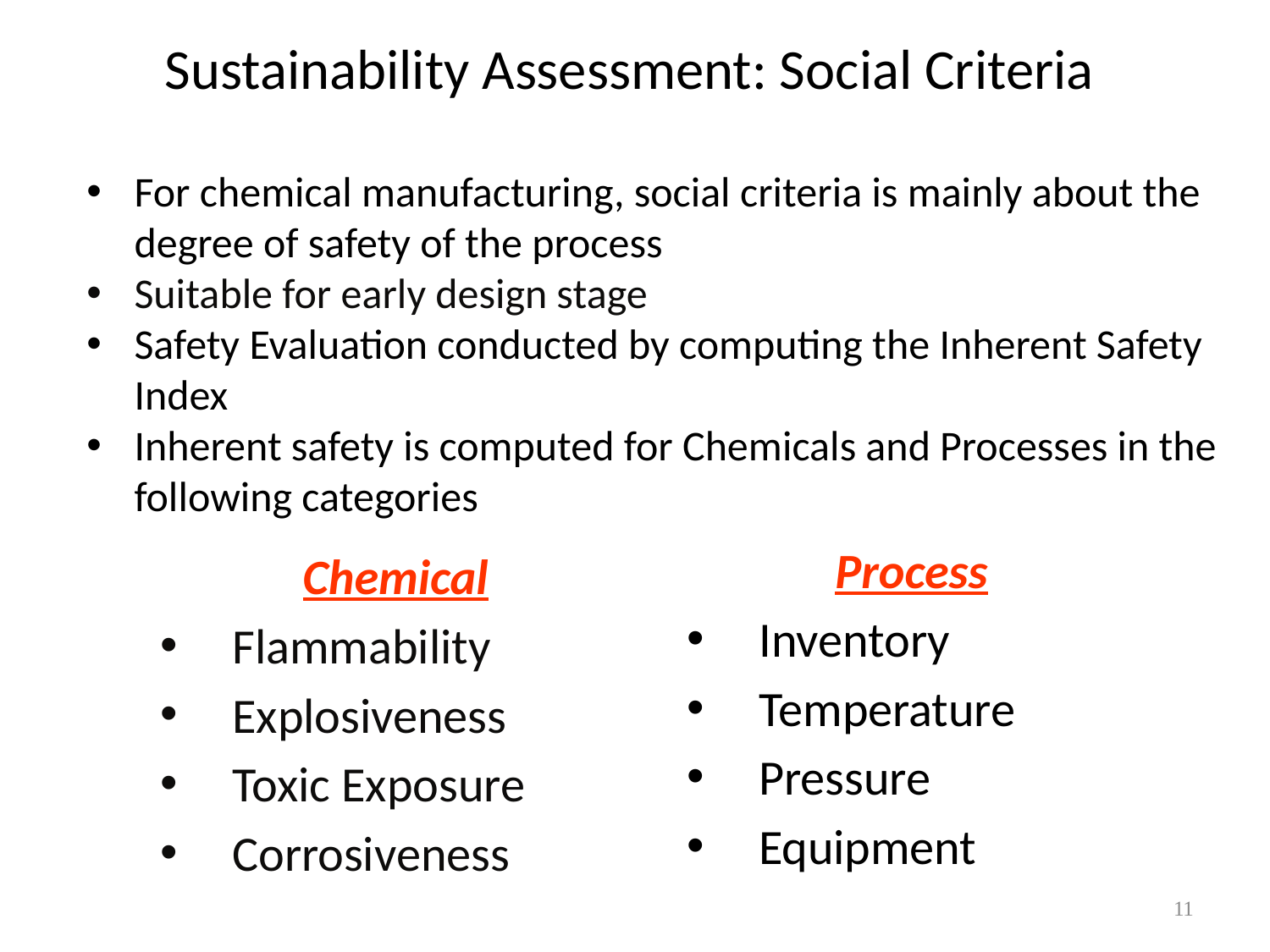

Sustainability Assessment: Social Criteria
For chemical manufacturing, social criteria is mainly about the degree of safety of the process
Suitable for early design stage
Safety Evaluation conducted by computing the Inherent Safety Index
Inherent safety is computed for Chemicals and Processes in the following categories
Process
Inventory
Temperature
Pressure
Equipment
Chemical
Flammability
Explosiveness
Toxic Exposure
Corrosiveness
11